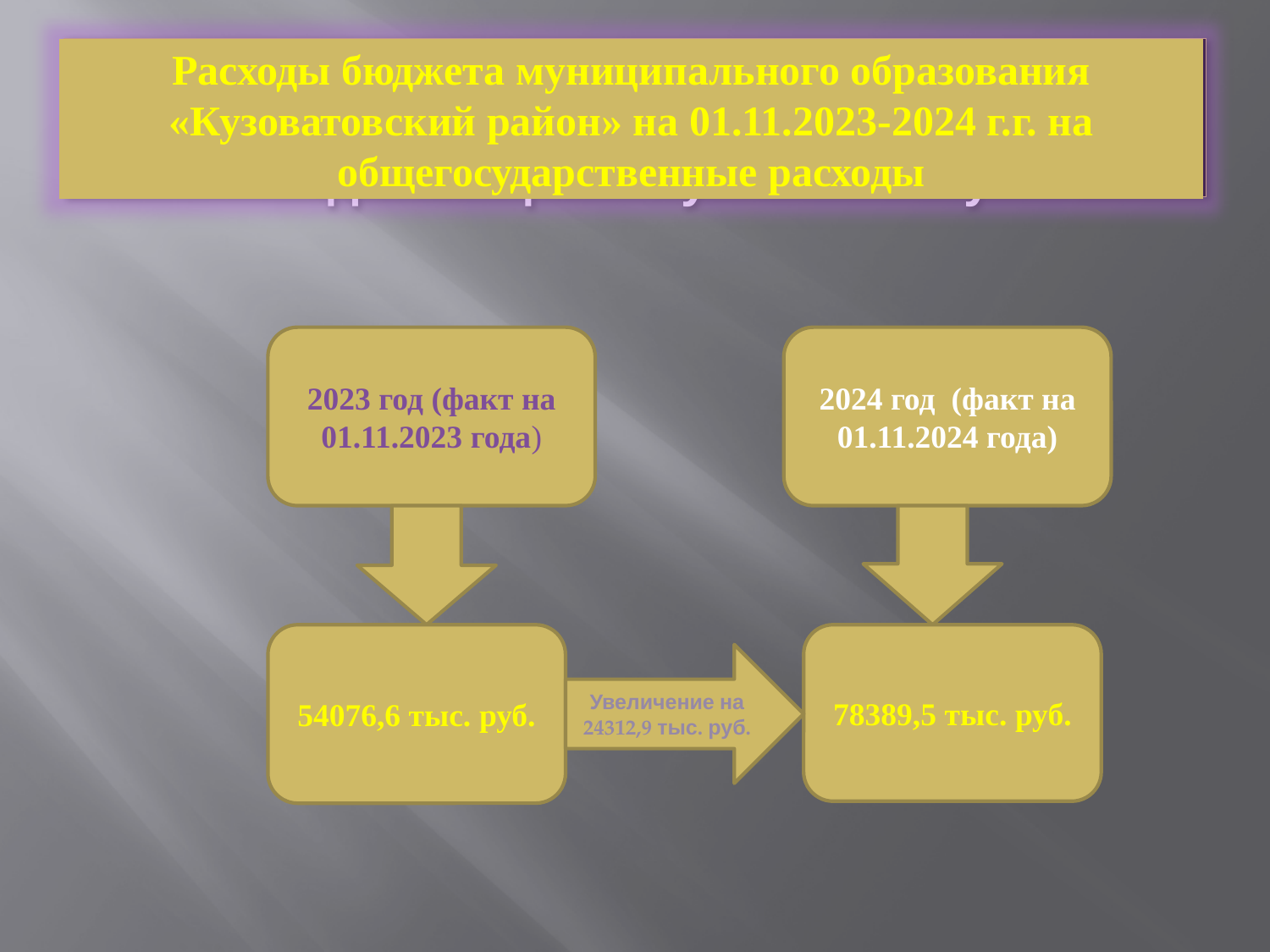

# Расходы бюджета муниципального образования «Кузоватовский район» на 2014 год на социальную политику
Расходы бюджета муниципального образования «Кузоватовский район» на 01.11.2023-2024 г.г. на общегосударственные расходы
2023 год (факт на 01.11.2023 года)
2024 год  (факт на 01.11.2024 года)

54076,6 тыс. руб.
78389,5 тыс. руб.
Увеличение на 24312,9 тыс. руб.